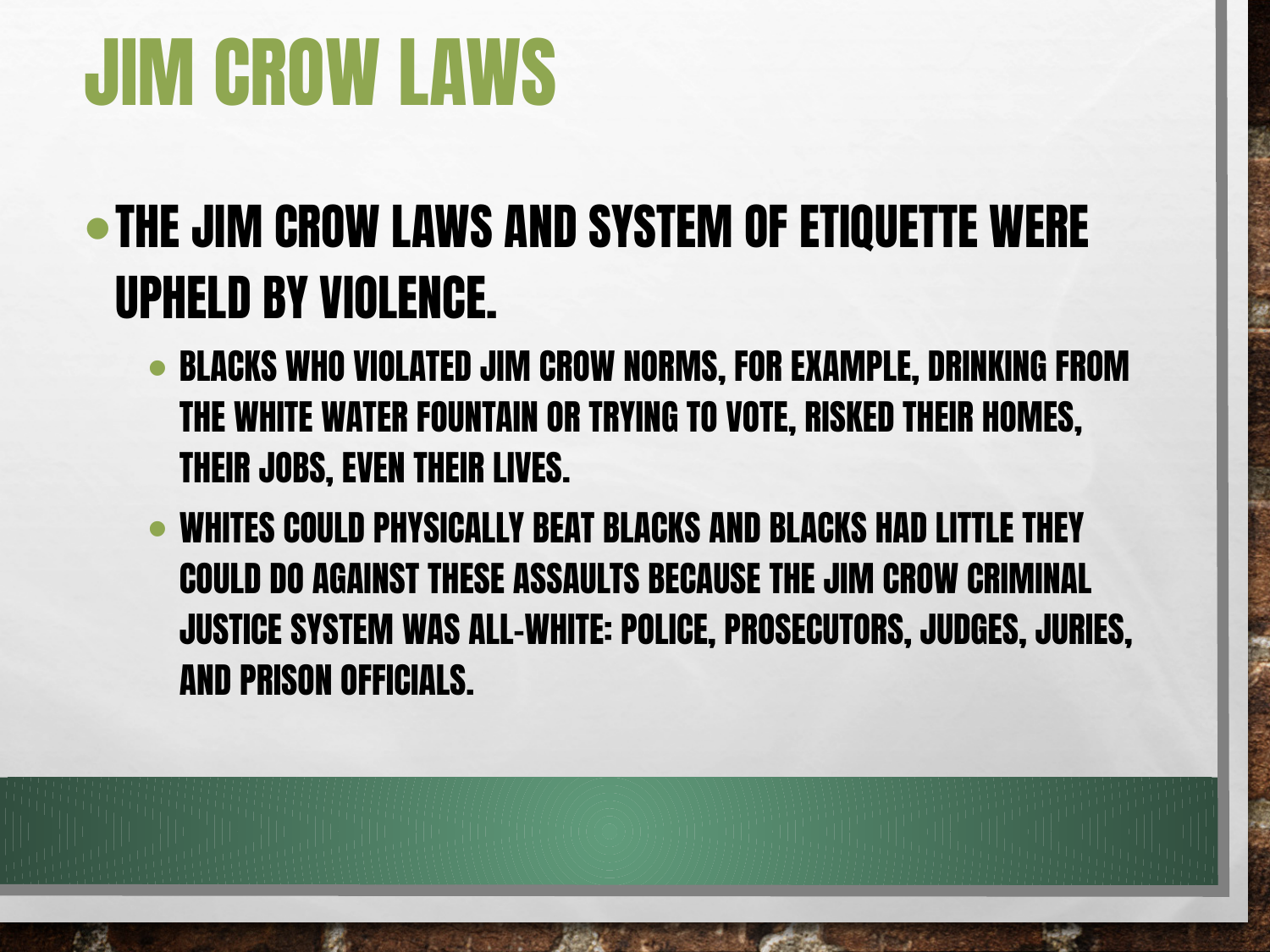

# Jim Crow Laws
The Jim Crow laws and system of etiquette were upheld by violence.
Blacks who violated Jim Crow norms, for example, drinking from the white water fountain or trying to vote, risked their homes, their jobs, even their lives.
Whites could physically beat blacks and Blacks had little they could do against these assaults because the Jim Crow criminal justice system was all-white: police, prosecutors, judges, juries, and prison officials.